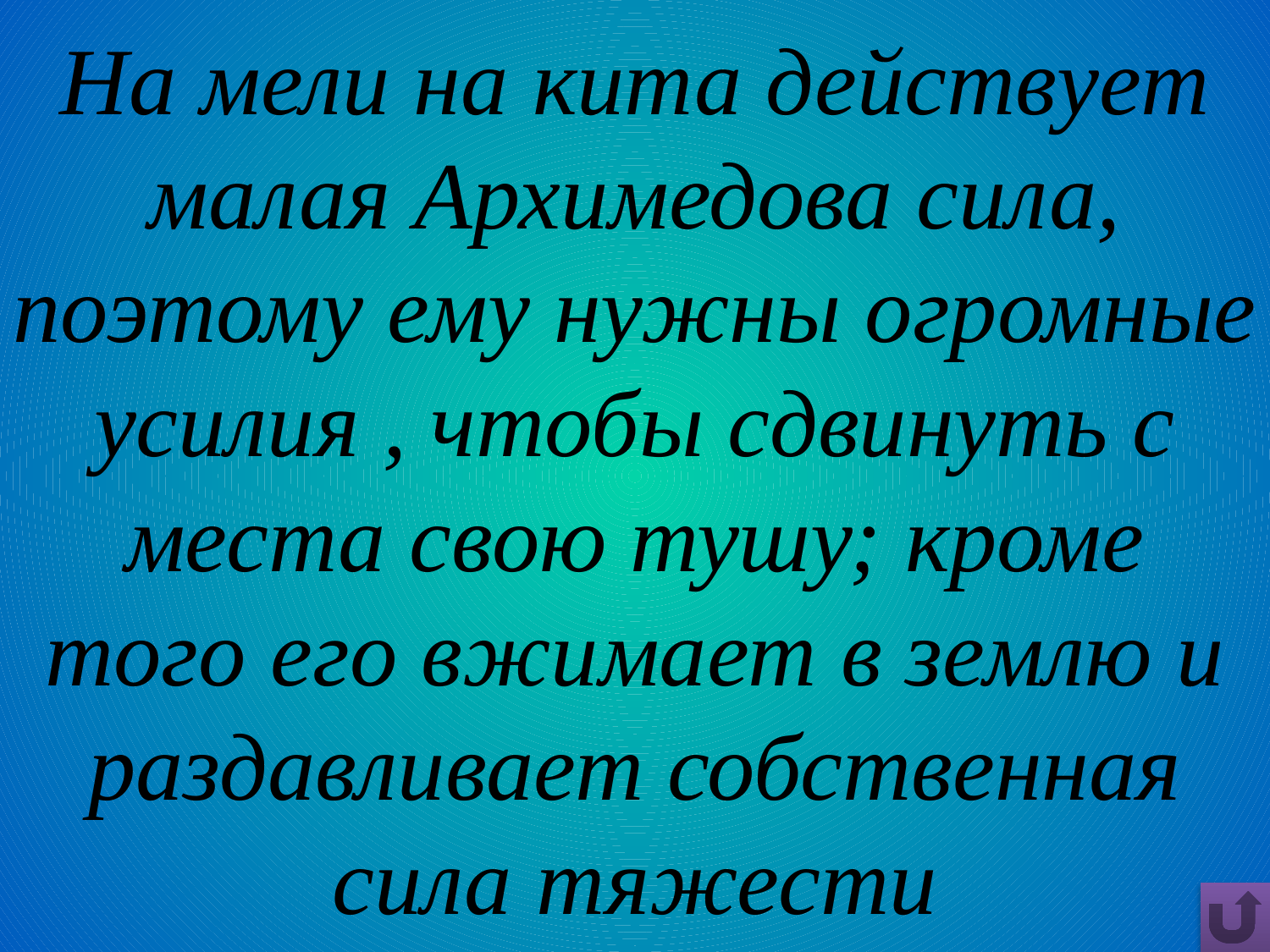

# На мели на кита действует малая Архимедова сила, поэтому ему нужны огромные усилия , чтобы сдвинуть с места свою тушу; кроме того его вжимает в землю и раздавливает собственная сила тяжести